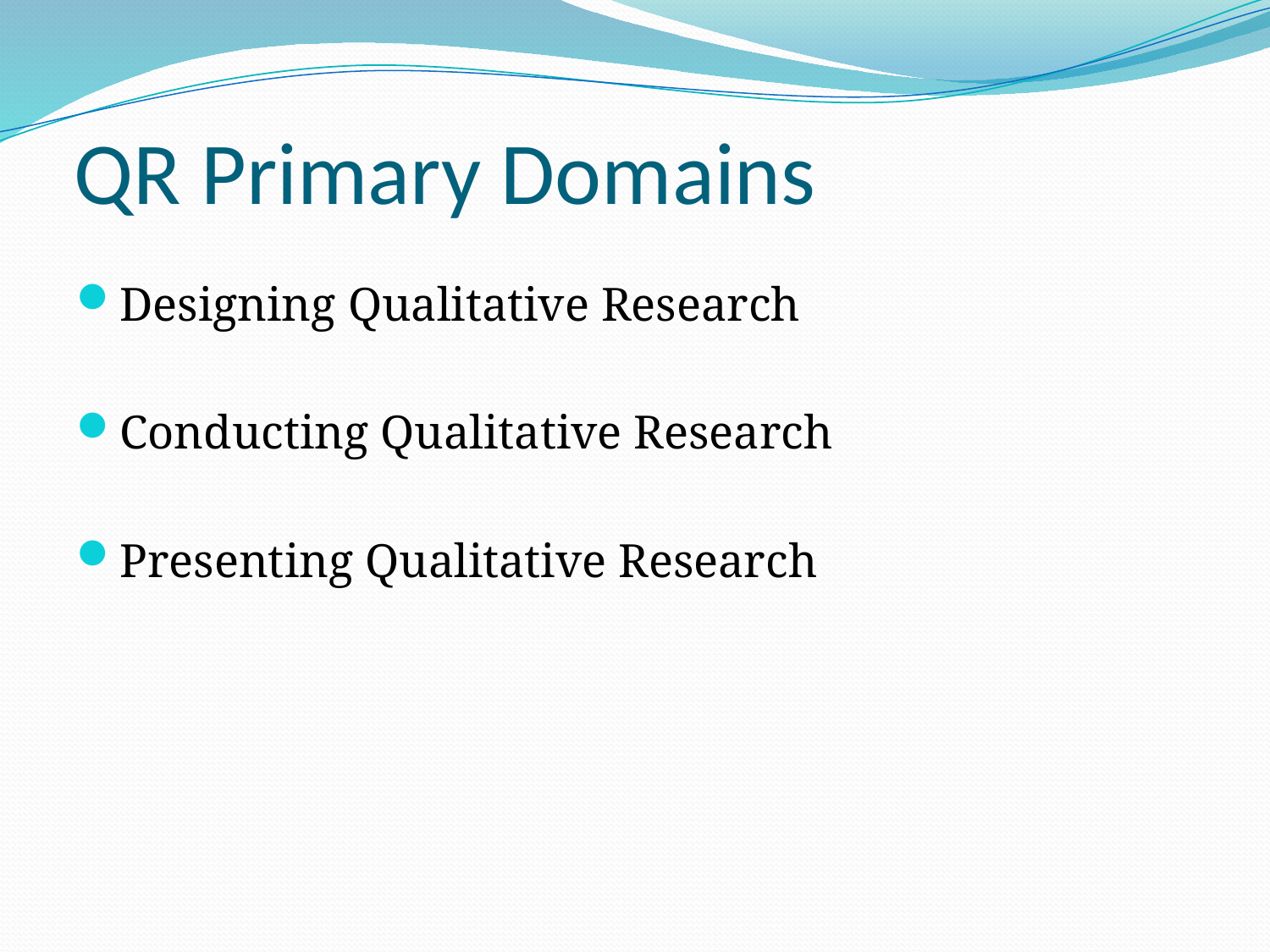

# QR Primary Domains
Designing Qualitative Research

Conducting Qualitative Research

Presenting Qualitative Research